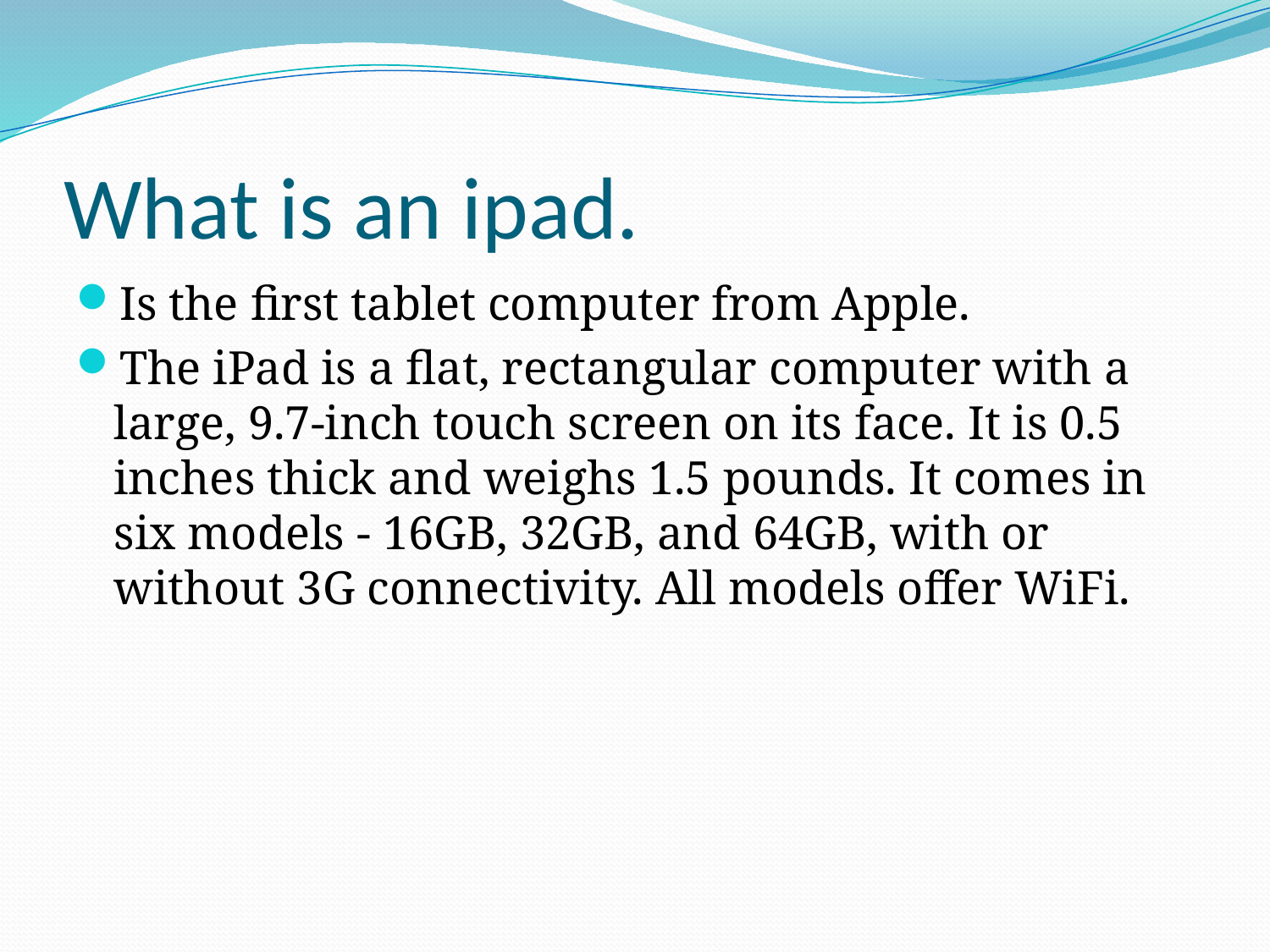

# What is an ipad.
Is the first tablet computer from Apple.
The iPad is a flat, rectangular computer with a large, 9.7-inch touch screen on its face. It is 0.5 inches thick and weighs 1.5 pounds. It comes in six models - 16GB, 32GB, and 64GB, with or without 3G connectivity. All models offer WiFi.